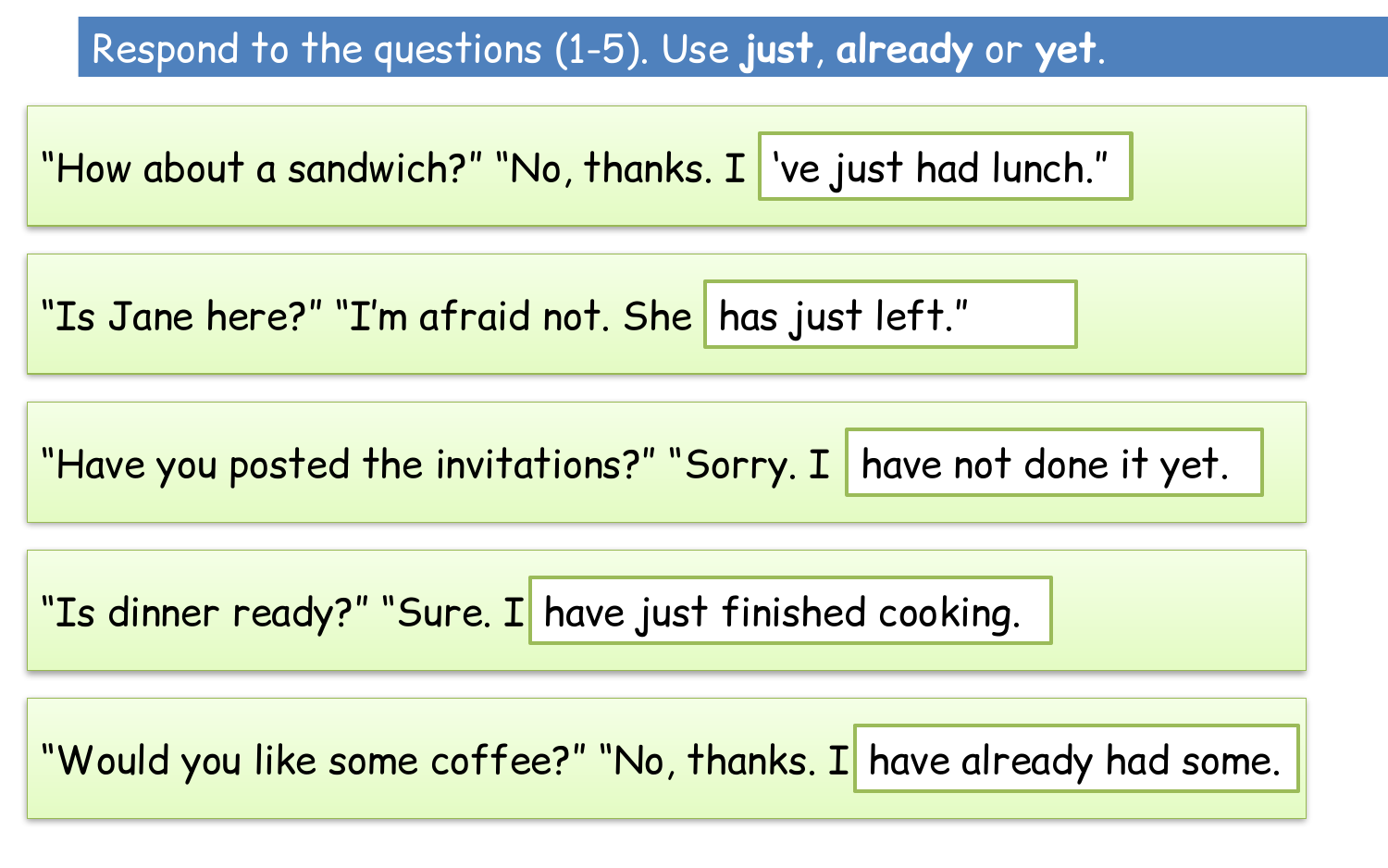

Respond to the questions (1-5). Use just, already or yet.
“How about a sandwich?” “No, thanks. I ……
‘ve just had lunch.”
“Is Jane here?” “I’m afraid not. She …………
has just left.”
“Have you posted the invitations?” “Sorry. I ……………
have not done it yet.
“Is dinner ready?” “Sure. I ………………
have just finished cooking.
“Would you like some coffee?” “No, thanks. I ……………
have already had some.